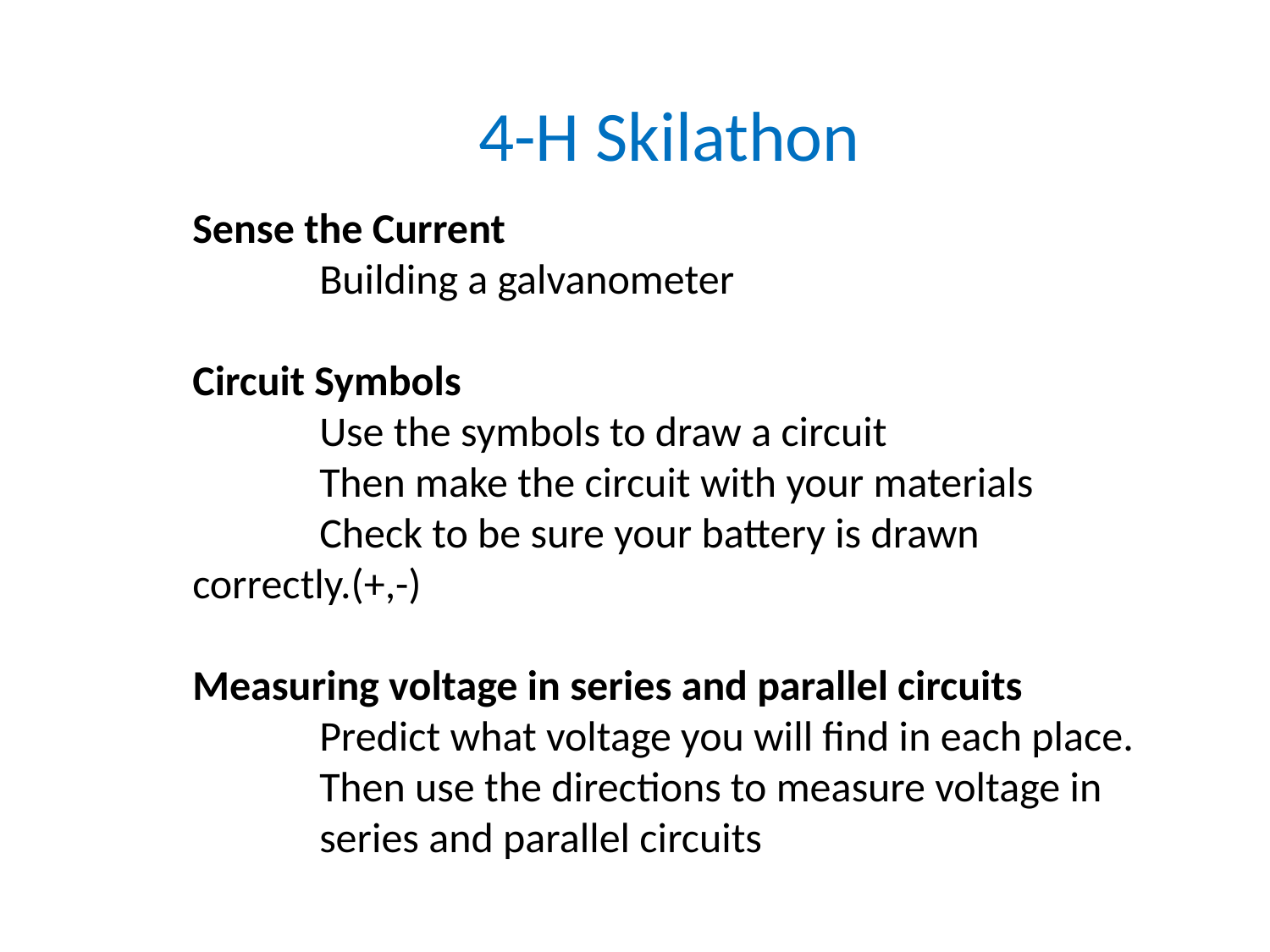

4-H Skilathon

Sense the Current
	Building a galvanometer

Circuit Symbols
	Use the symbols to draw a circuit
	Then make the circuit with your materials
	Check to be sure your battery is drawn 	correctly.(+,-)

Measuring voltage in series and parallel circuits
	Predict what voltage you will find in each place.
	Then use the directions to measure voltage in
	series and parallel circuits